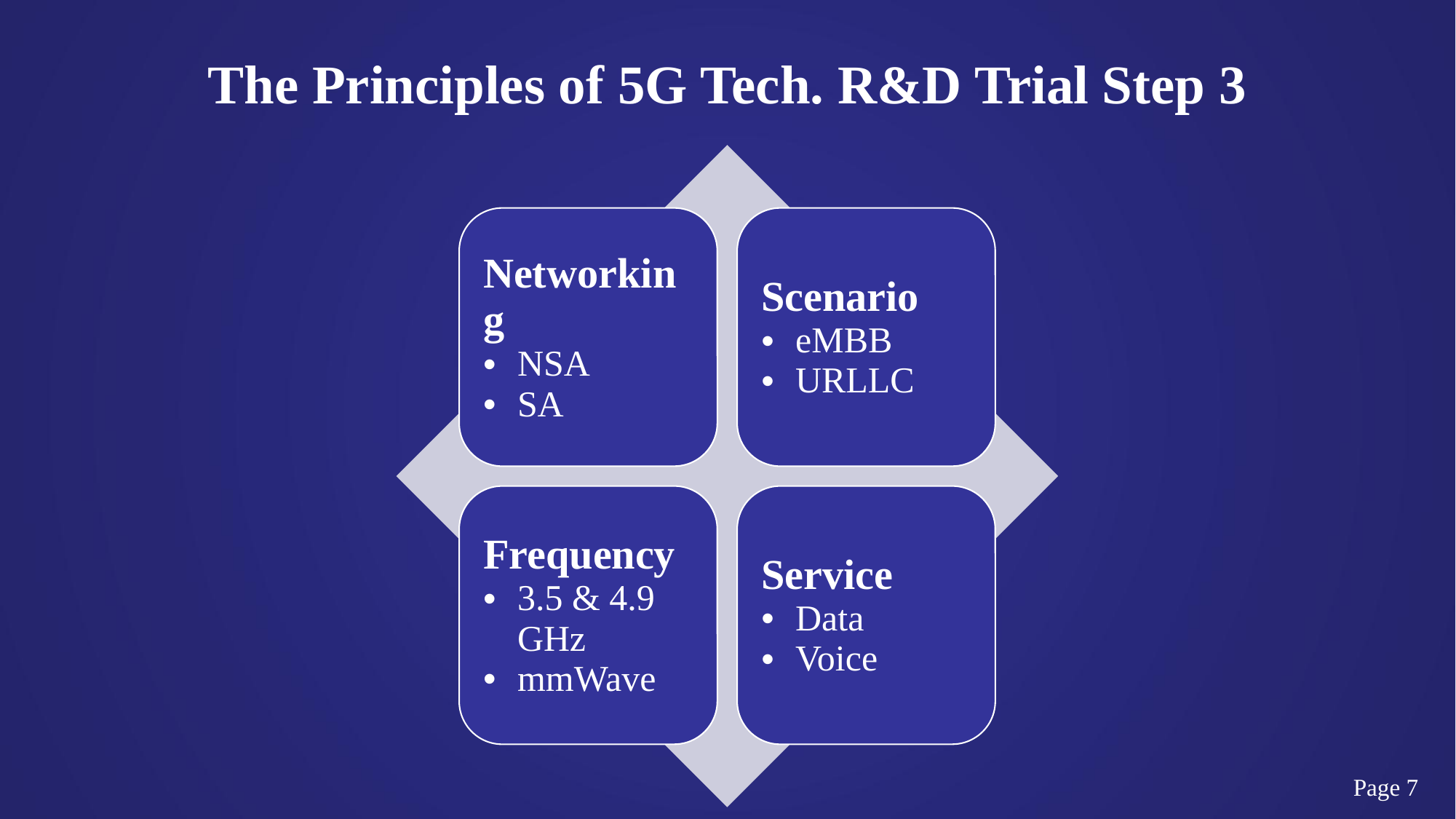

# The Principles of 5G Tech. R&D Trial Step 3
Networking
NSA
Scenario
eMBB
Frequency
3.5 & 4.9 GHz
Service
Data
SA
URLLC
mmWave
Voice
Page 7